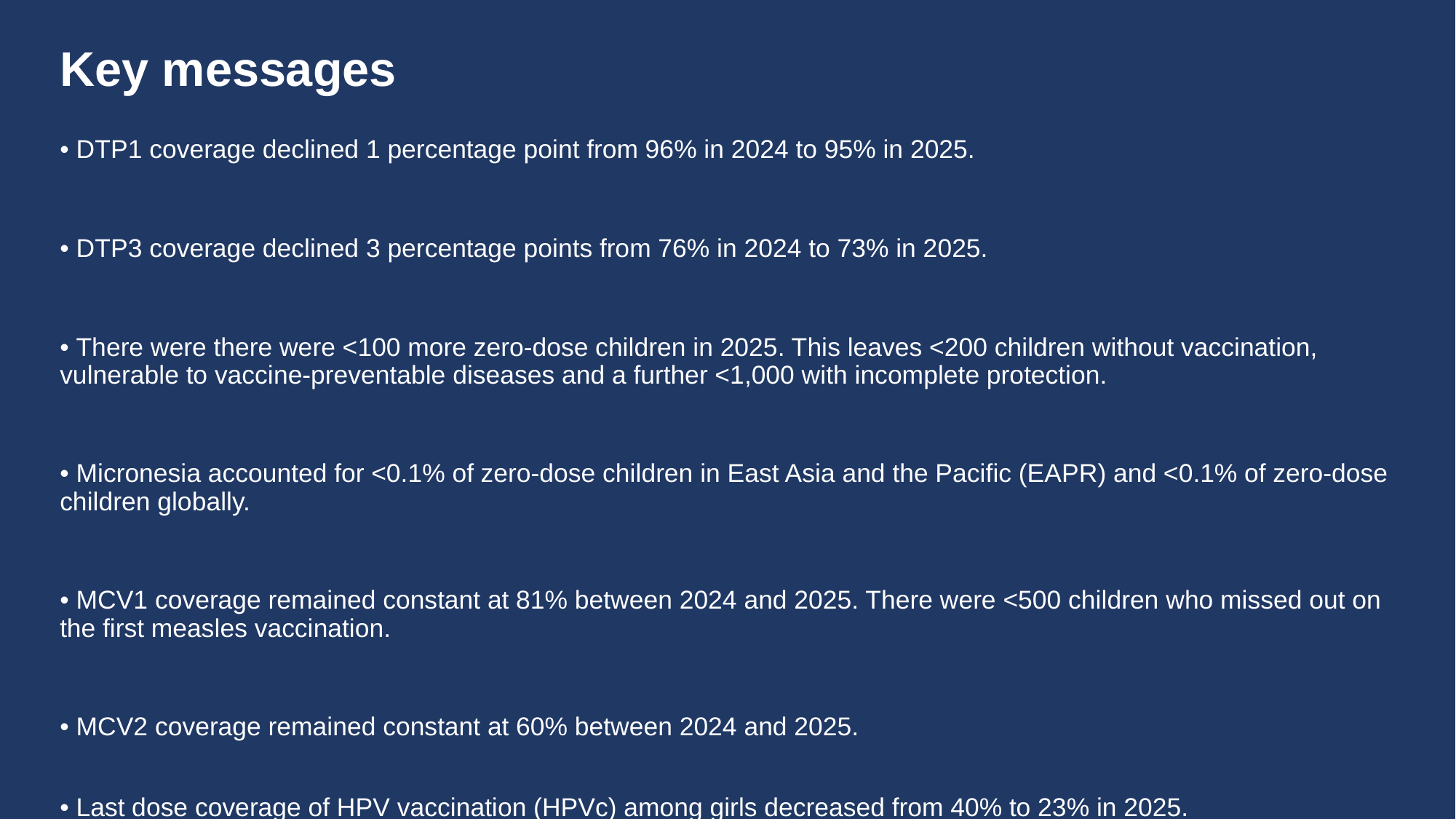

# Key messages
• DTP1 coverage declined 1 percentage point from 96% in 2024 to 95% in 2025.

• DTP3 coverage declined 3 percentage points from 76% in 2024 to 73% in 2025.

• There were there were <100 more zero-dose children in 2025. This leaves <200 children without vaccination, vulnerable to vaccine-preventable diseases and a further <1,000 with incomplete protection.

• Micronesia accounted for <0.1% of zero-dose children in East Asia and the Pacific (EAPR) and <0.1% of zero-dose children globally.

• MCV1 coverage remained constant at 81% between 2024 and 2025. There were <500 children who missed out on the first measles vaccination.

• MCV2 coverage remained constant at 60% between 2024 and 2025.

• Last dose coverage of HPV vaccination (HPVc) among girls decreased from 40% to 23% in 2025.